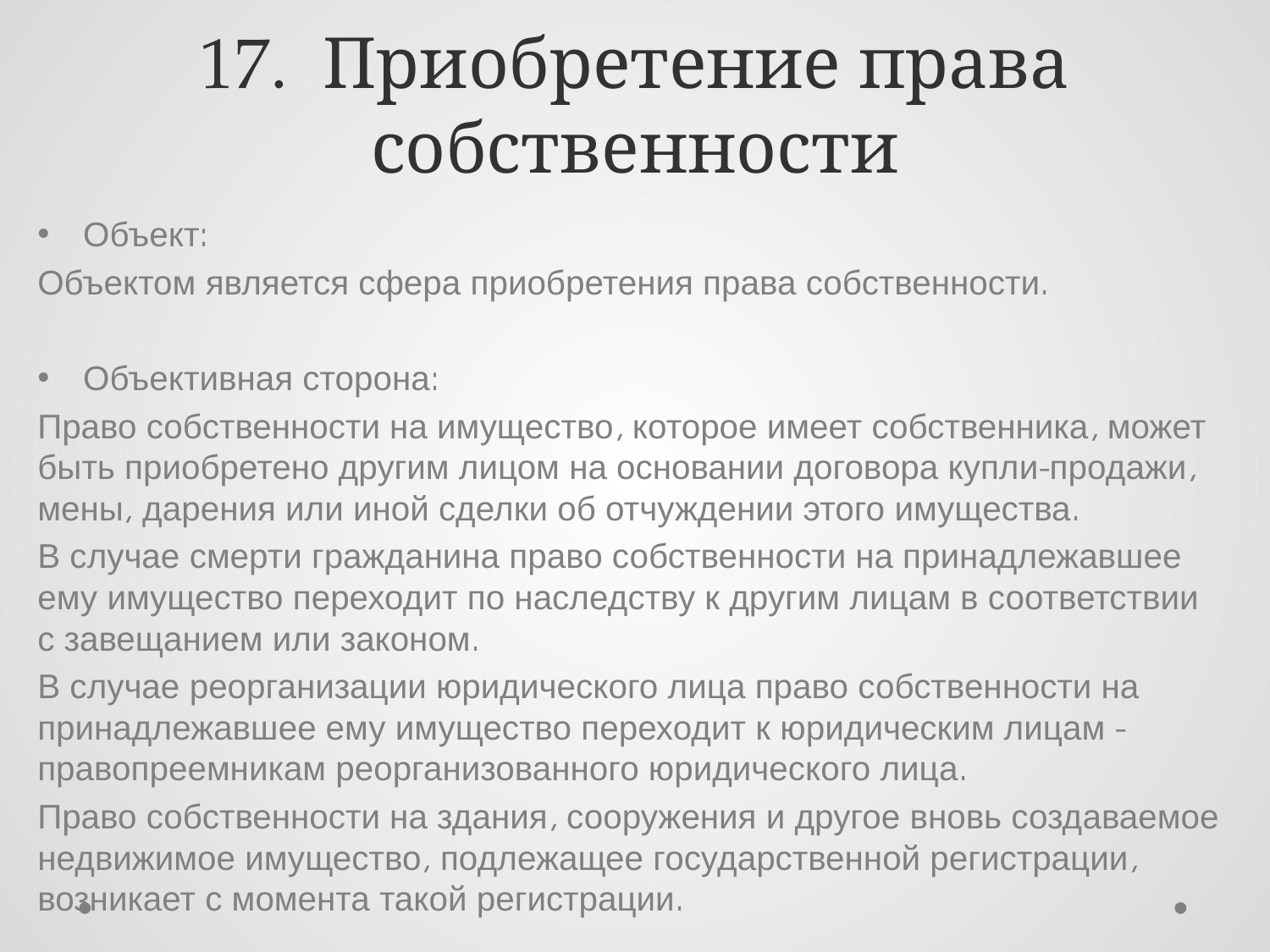

# 17.  Приобретение права собственности
Объект:
Объектом является сфера приобретения права собственности.

Объективная сторона:
Право собственности на имущество, которое имеет собственника, может быть приобретено другим лицом на основании договора купли-продажи, мены, дарения или иной сделки об отчуждении этого имущества.
В случае смерти гражданина право собственности на принадлежавшее ему имущество переходит по наследству к другим лицам в соответствии с завещанием или законом.
В случае реорганизации юридического лица право собственности на принадлежавшее ему имущество переходит к юридическим лицам - правопреемникам реорганизованного юридического лица.
Право собственности на здания, сооружения и другое вновь создаваемое недвижимое имущество, подлежащее государственной регистрации, возникает с момента такой регистрации.